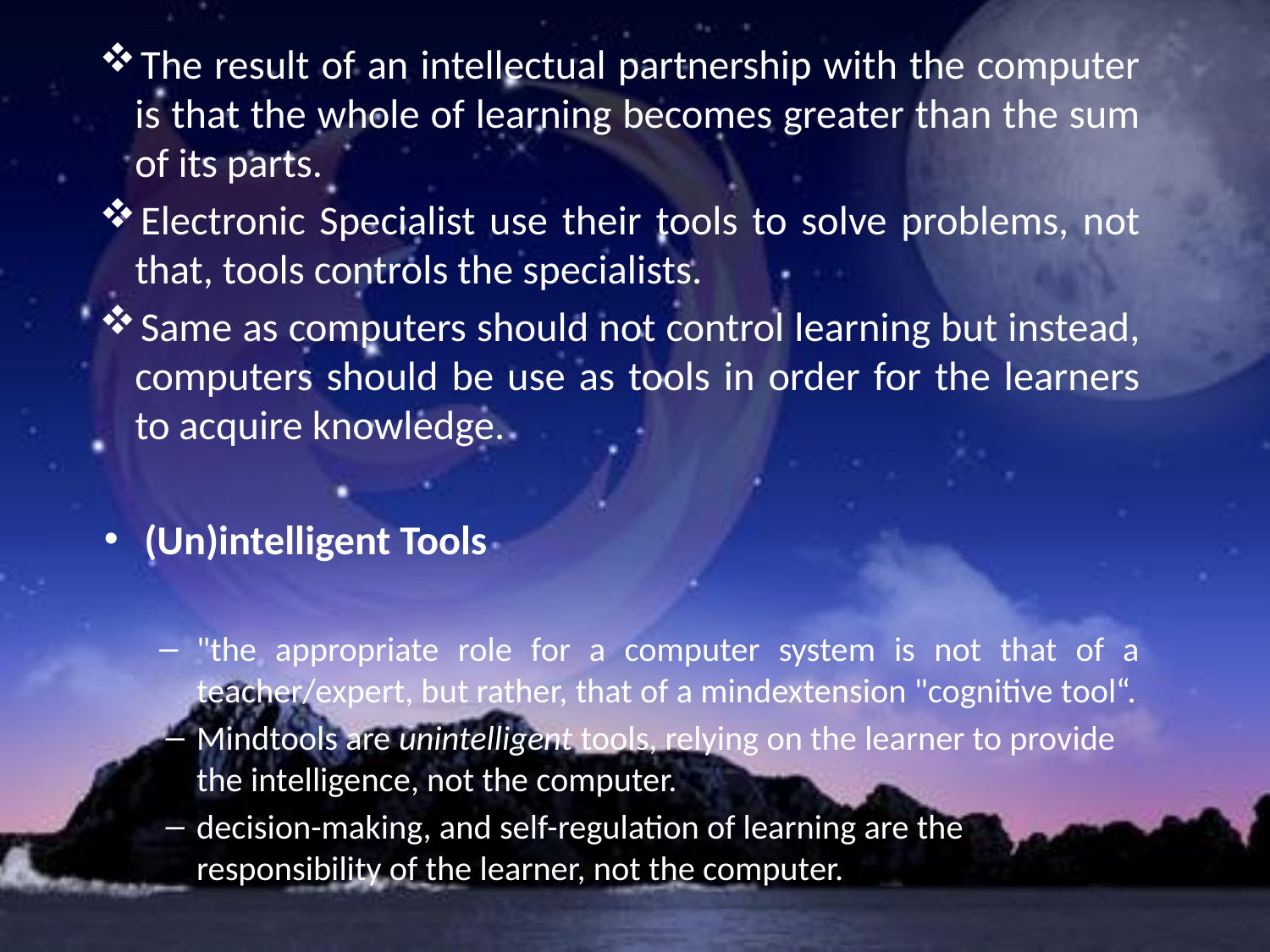

The result of an intellectual partnership with the computer is that the whole of learning becomes greater than the sum of its parts.
Electronic Specialist use their tools to solve problems, not that, tools controls the specialists.
Same as computers should not control learning but instead, computers should be use as tools in order for the learners to acquire knowledge.

 (Un)intelligent Tools

"the appropriate role for a computer system is not that of a teacher/expert, but rather, that of a mindextension "cognitive tool“.
Mindtools are unintelligent tools, relying on the learner to provide the intelligence, not the computer.
decision-making, and self-regulation of learning are the responsibility of the learner, not the computer.